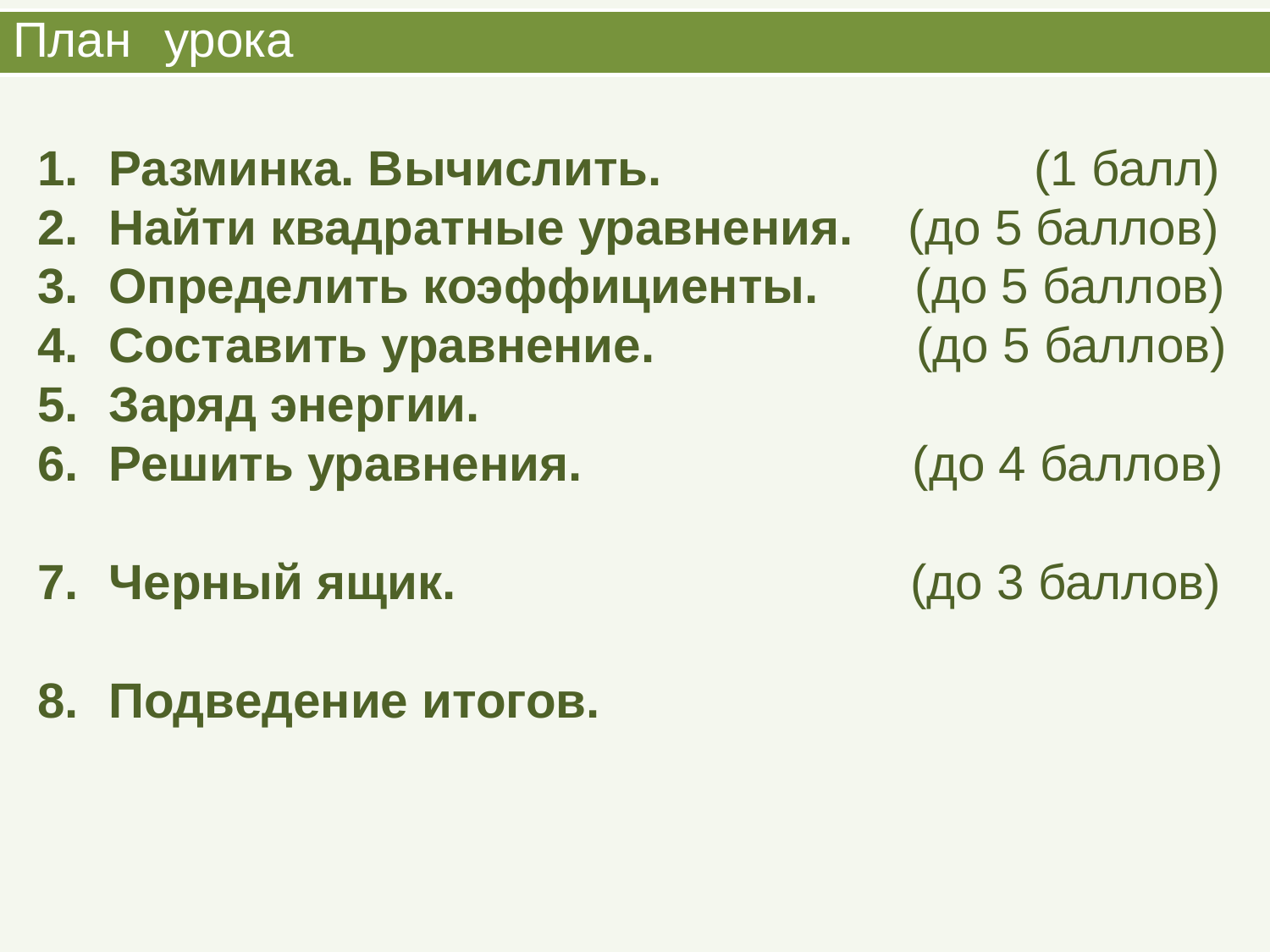

# План  урока

Разминка. Вычислить.                           (1 балл)
Найти квадратные уравнения.    (до 5 баллов)
Определить коэффициенты.       (до 5 баллов)
Составить уравнение.                   (до 5 баллов)
Заряд энергии.
Решить уравнения.                        (до 4 баллов)
Черный ящик.                                 (до 3 баллов)
Подведение итогов.